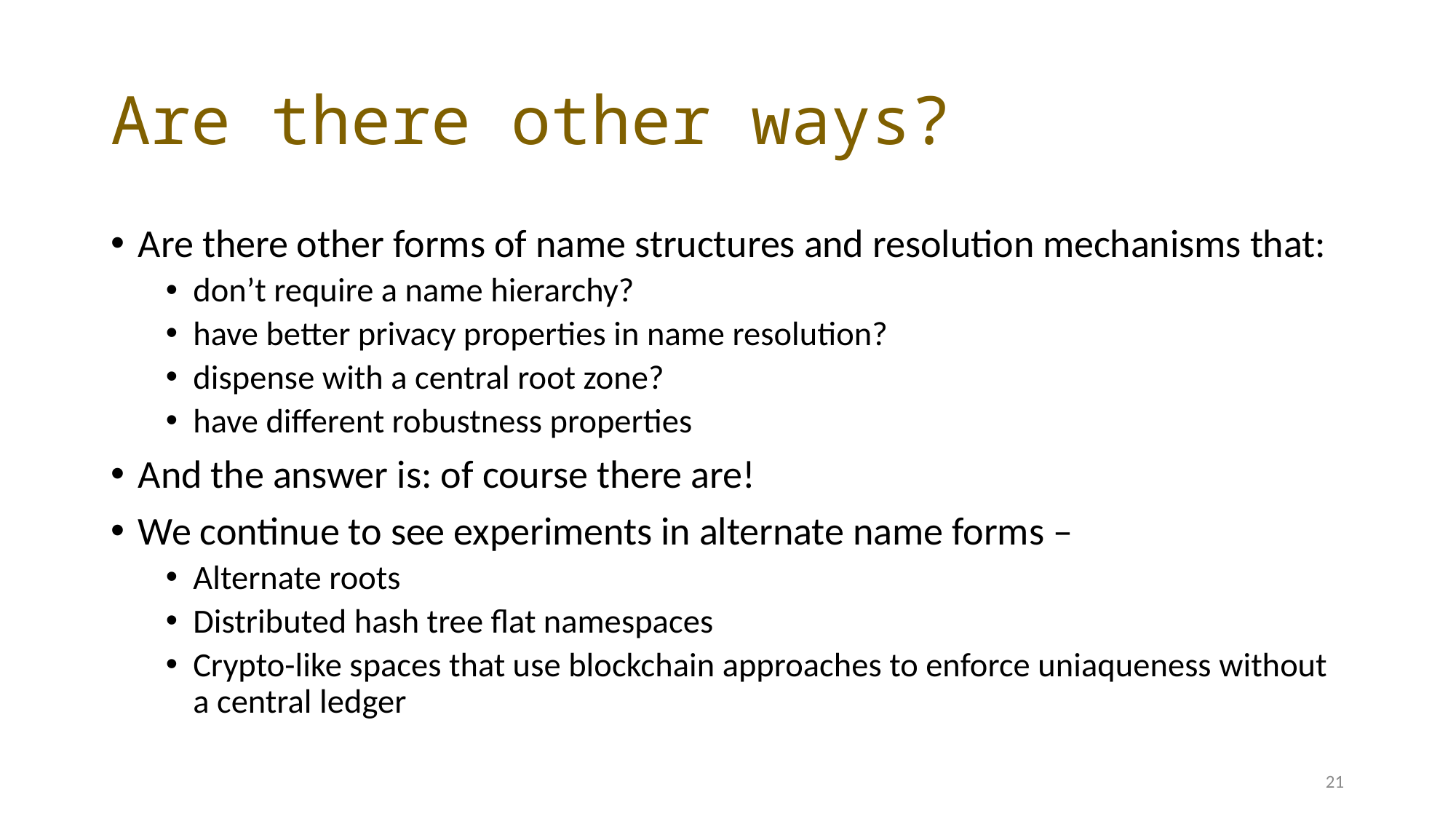

# Are there other ways?
Are there other forms of name structures and resolution mechanisms that:
don’t require a name hierarchy?
have better privacy properties in name resolution?
dispense with a central root zone?
have different robustness properties
And the answer is: of course there are!
We continue to see experiments in alternate name forms –
Alternate roots
Distributed hash tree flat namespaces
Crypto-like spaces that use blockchain approaches to enforce uniaqueness without a central ledger

21